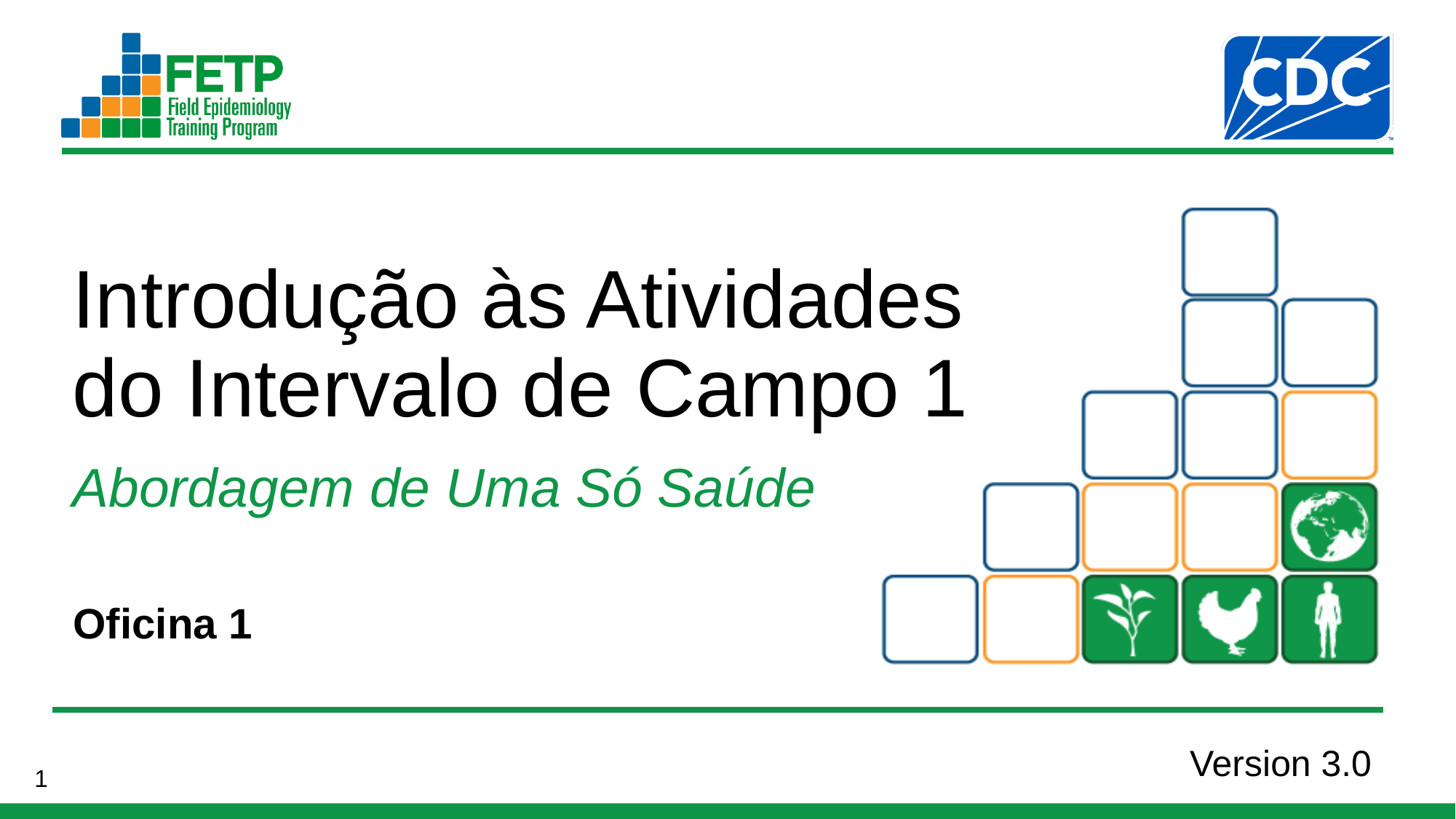

Introdução às Atividades do Intervalo de Campo 1
Oficina 1